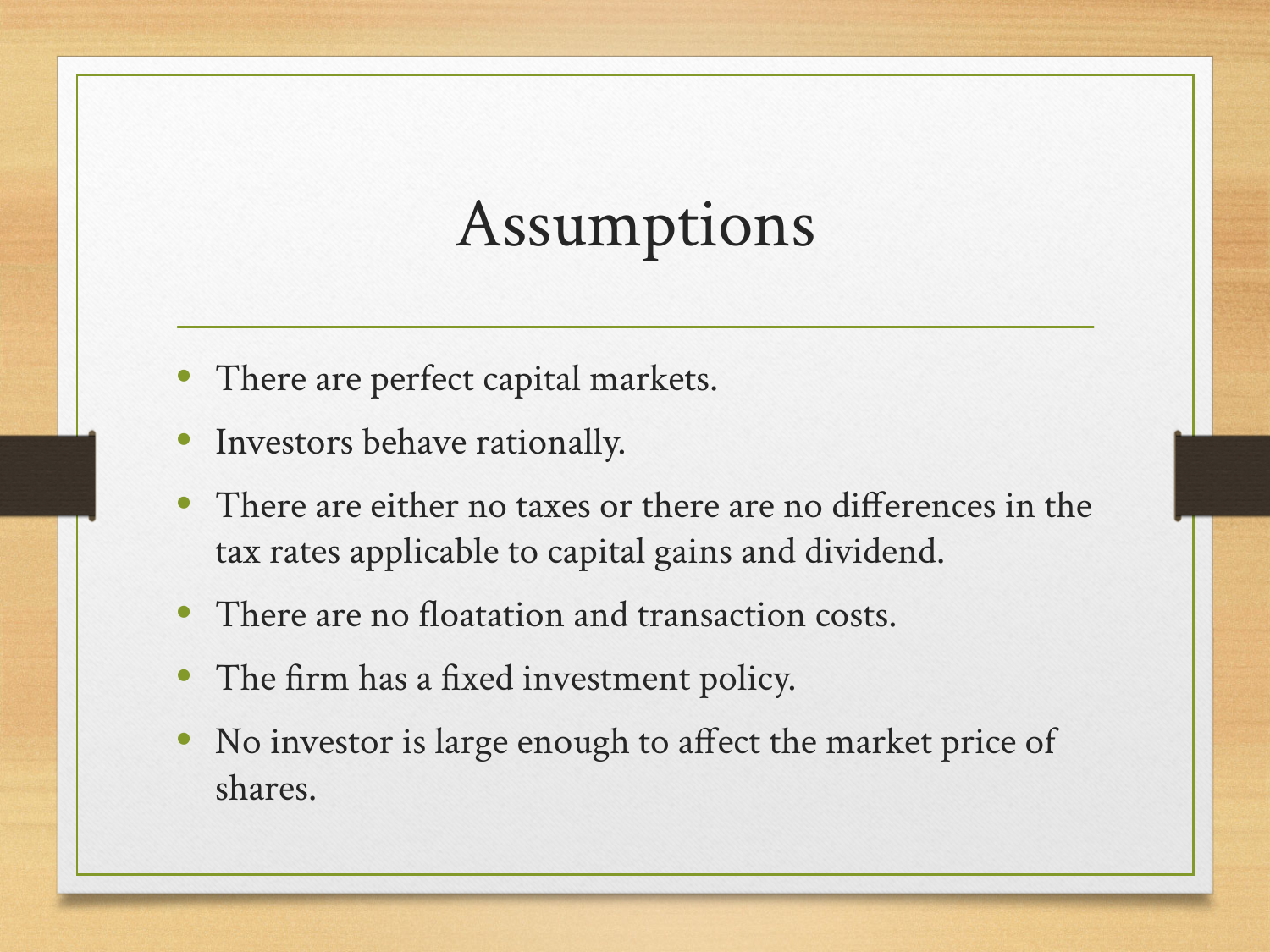

# Assumptions
There are perfect capital markets.
Investors behave rationally.
There are either no taxes or there are no differences in the tax rates applicable to capital gains and dividend.
There are no floatation and transaction costs.
The firm has a fixed investment policy.
No investor is large enough to affect the market price of shares.